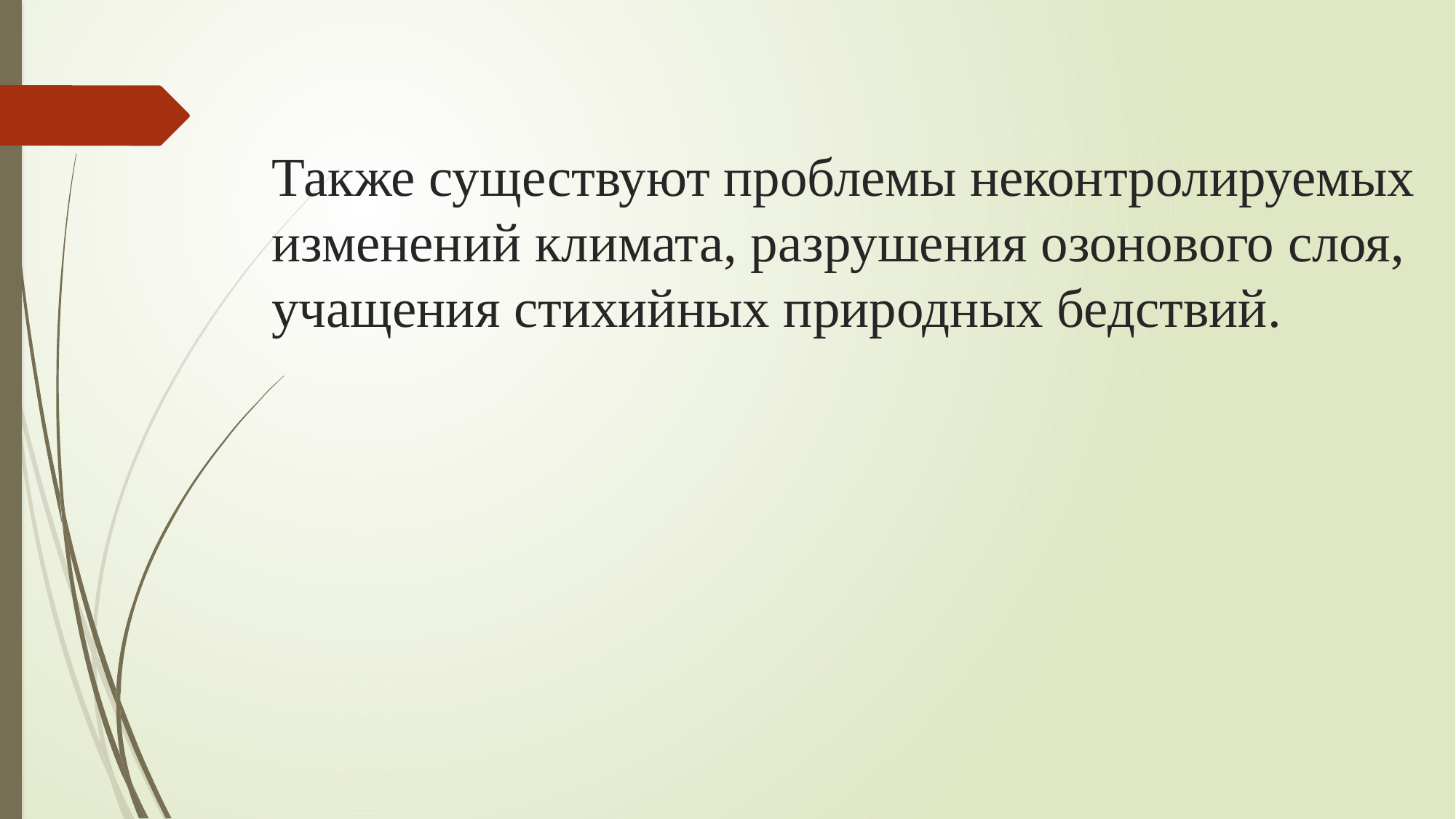

# Также существуют проблемы неконтролируемых изменений климата, разрушения озонового слоя, учащения стихийных природных бедствий.